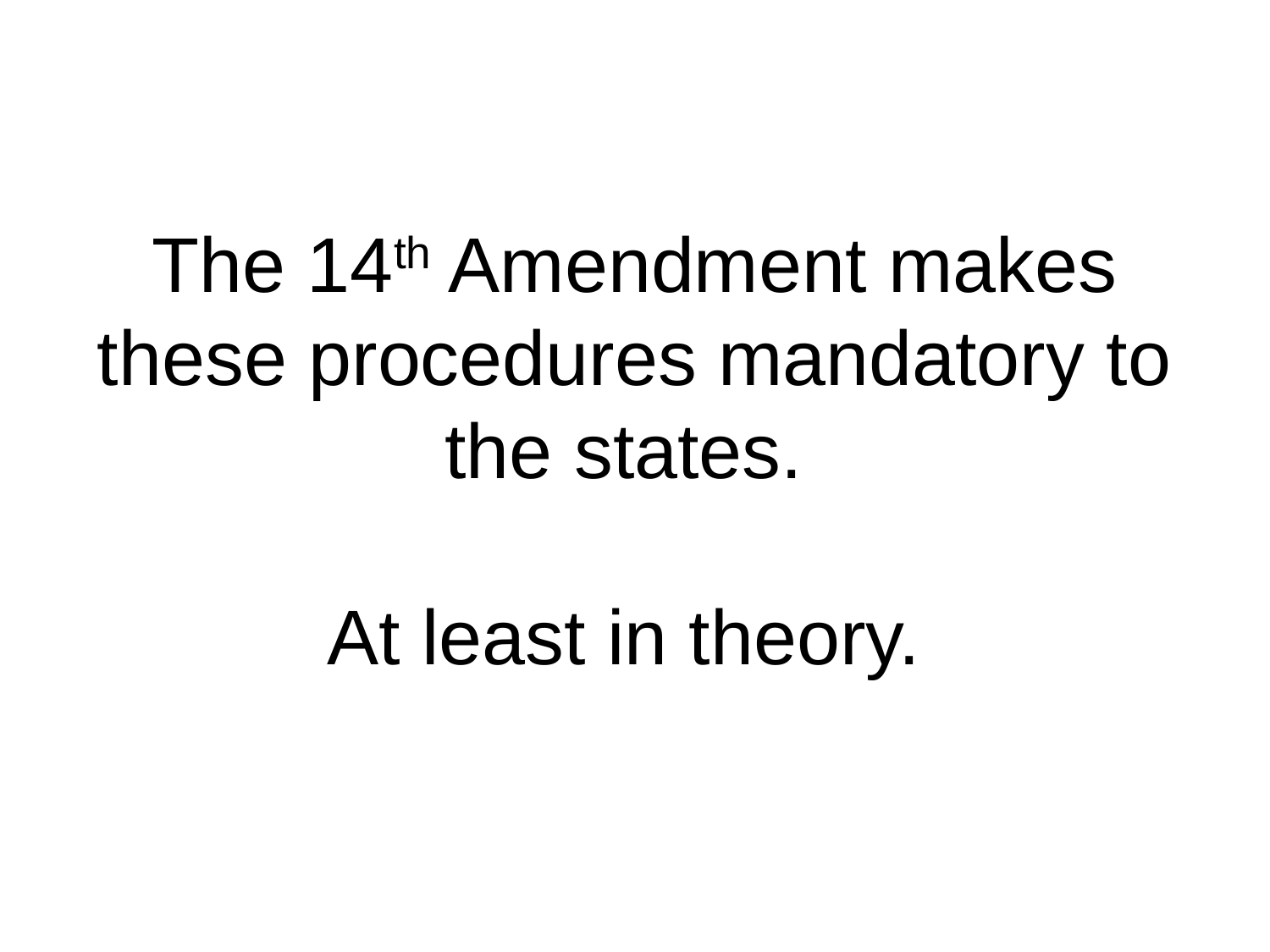

# The 14th Amendment makes these procedures mandatory to the states. At least in theory.